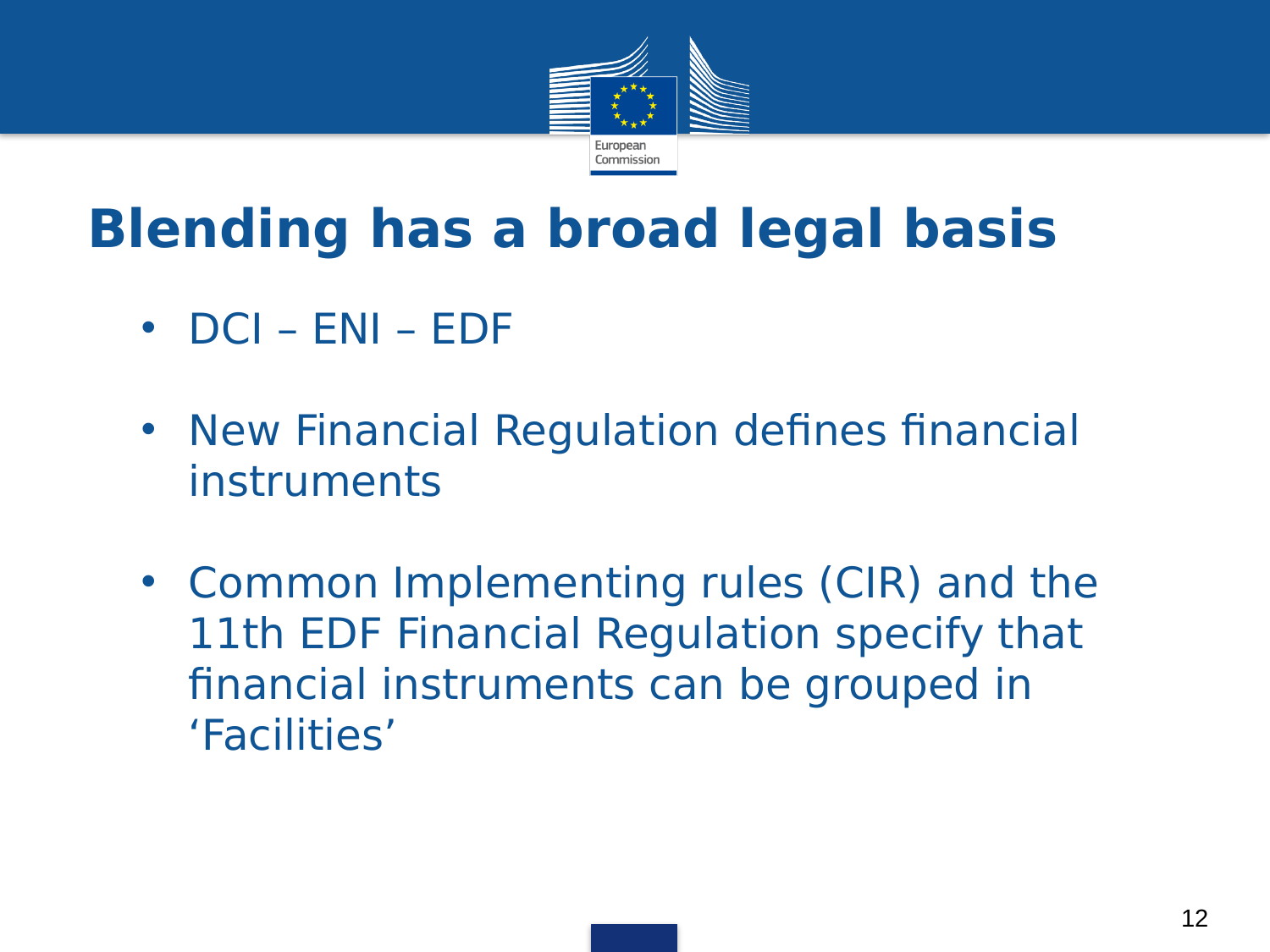

# Blending has a broad legal basis
DCI – ENI – EDF

New Financial Regulation defines financial instruments

Common Implementing rules (CIR) and the 11th EDF Financial Regulation specify that financial instruments can be grouped in ‘Facilities’

12